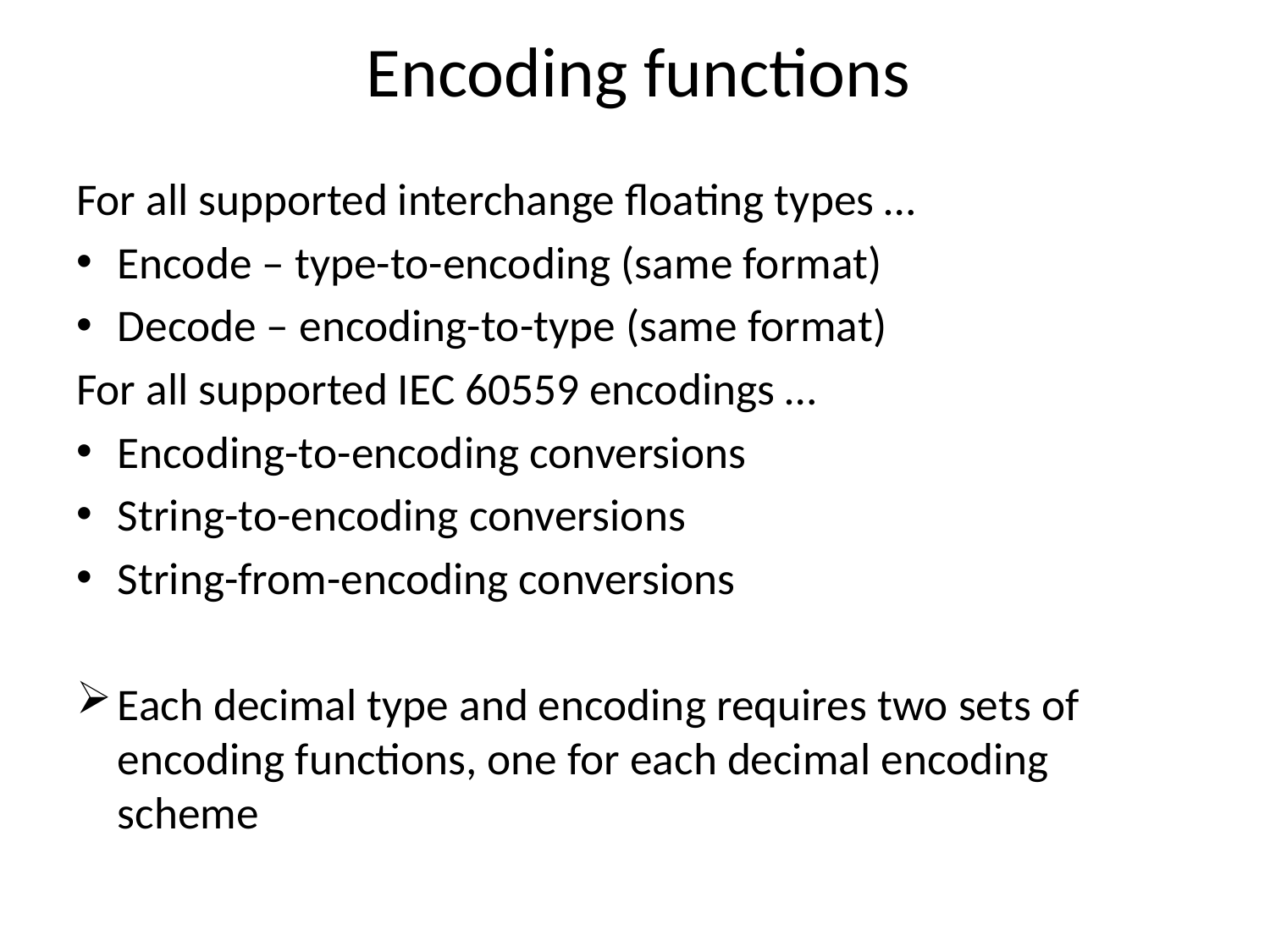

Encoding functions
For all supported interchange floating types …
Encode – type-to-encoding (same format)
Decode – encoding-to-type (same format)
For all supported IEC 60559 encodings …
Encoding-to-encoding conversions
String-to-encoding conversions
String-from-encoding conversions

Each decimal type and encoding requires two sets of encoding functions, one for each decimal encoding scheme